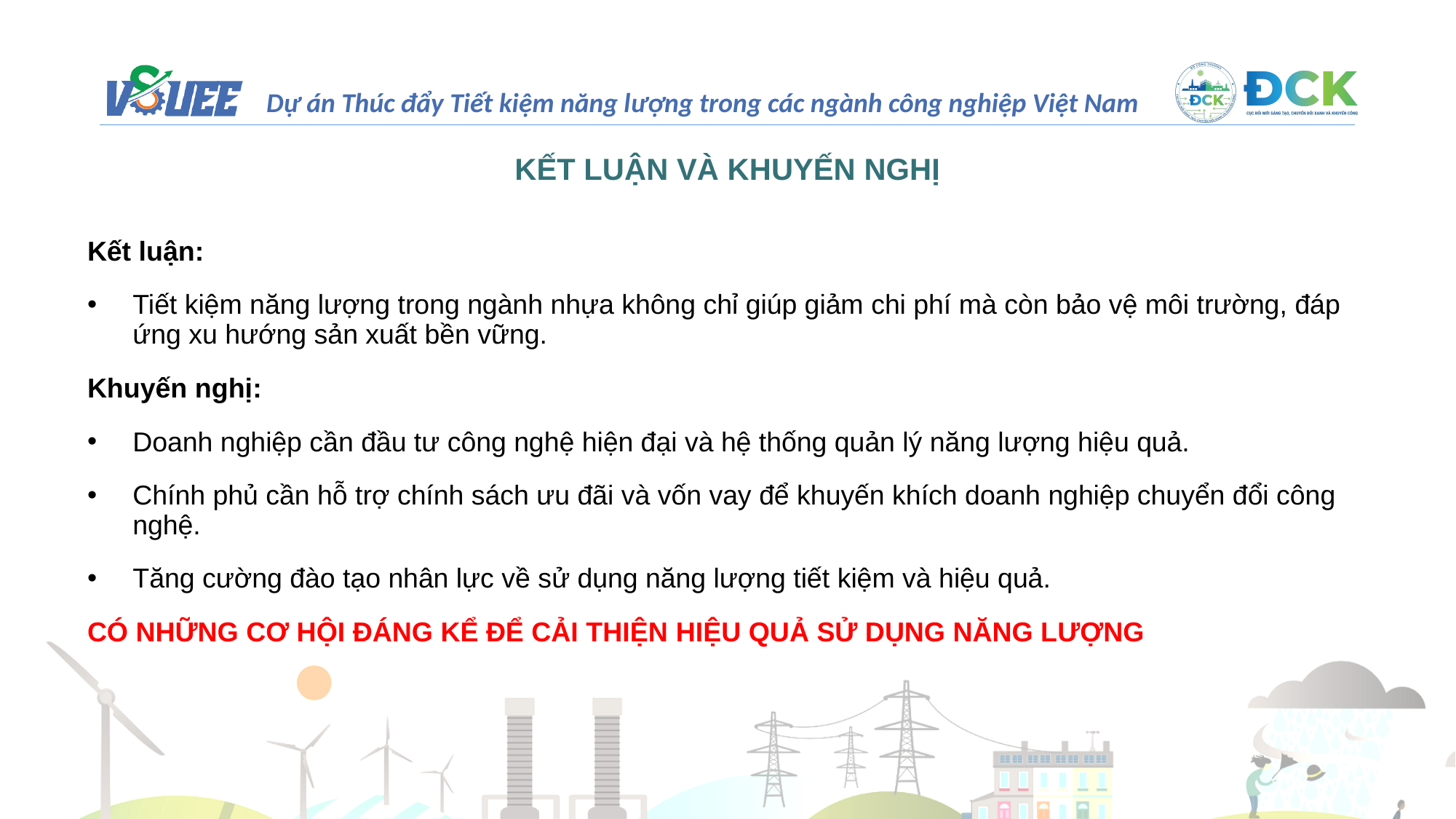

KẾT LUẬN VÀ KHUYẾN NGHỊ
Kết luận:
Tiết kiệm năng lượng trong ngành nhựa không chỉ giúp giảm chi phí mà còn bảo vệ môi trường, đáp ứng xu hướng sản xuất bền vững.
Khuyến nghị:
Doanh nghiệp cần đầu tư công nghệ hiện đại và hệ thống quản lý năng lượng hiệu quả.
Chính phủ cần hỗ trợ chính sách ưu đãi và vốn vay để khuyến khích doanh nghiệp chuyển đổi công nghệ.
Tăng cường đào tạo nhân lực về sử dụng năng lượng tiết kiệm và hiệu quả.
CÓ NHỮNG CƠ HỘI ĐÁNG KỂ ĐỂ CẢI THIỆN HIỆU QUẢ SỬ DỤNG NĂNG LƯỢNG